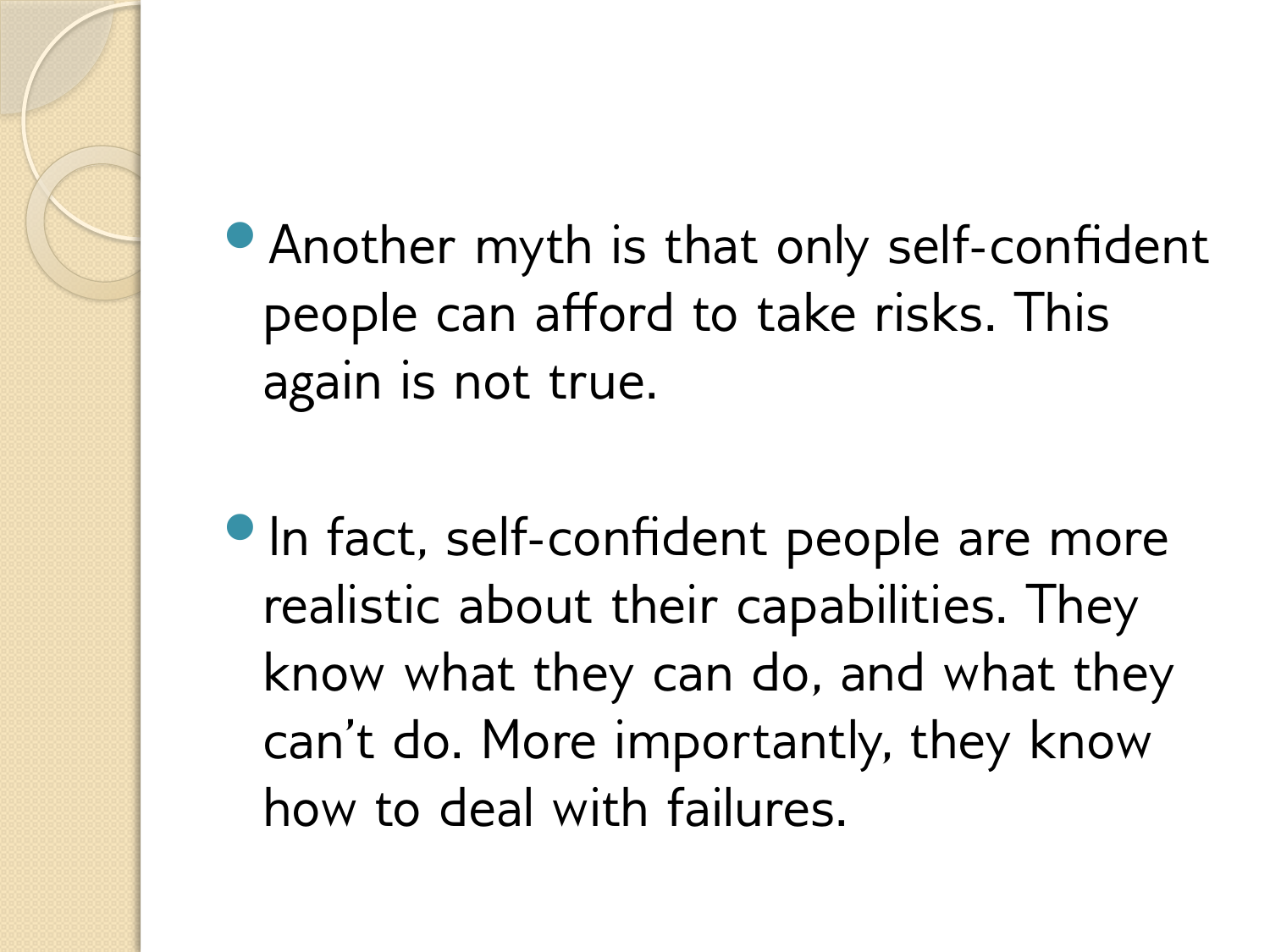

#
Another myth is that only self-confident people can afford to take risks. This again is not true.

In fact, self-confident people are more realistic about their capabilities. They know what they can do, and what they can’t do. More importantly, they know how to deal with failures.